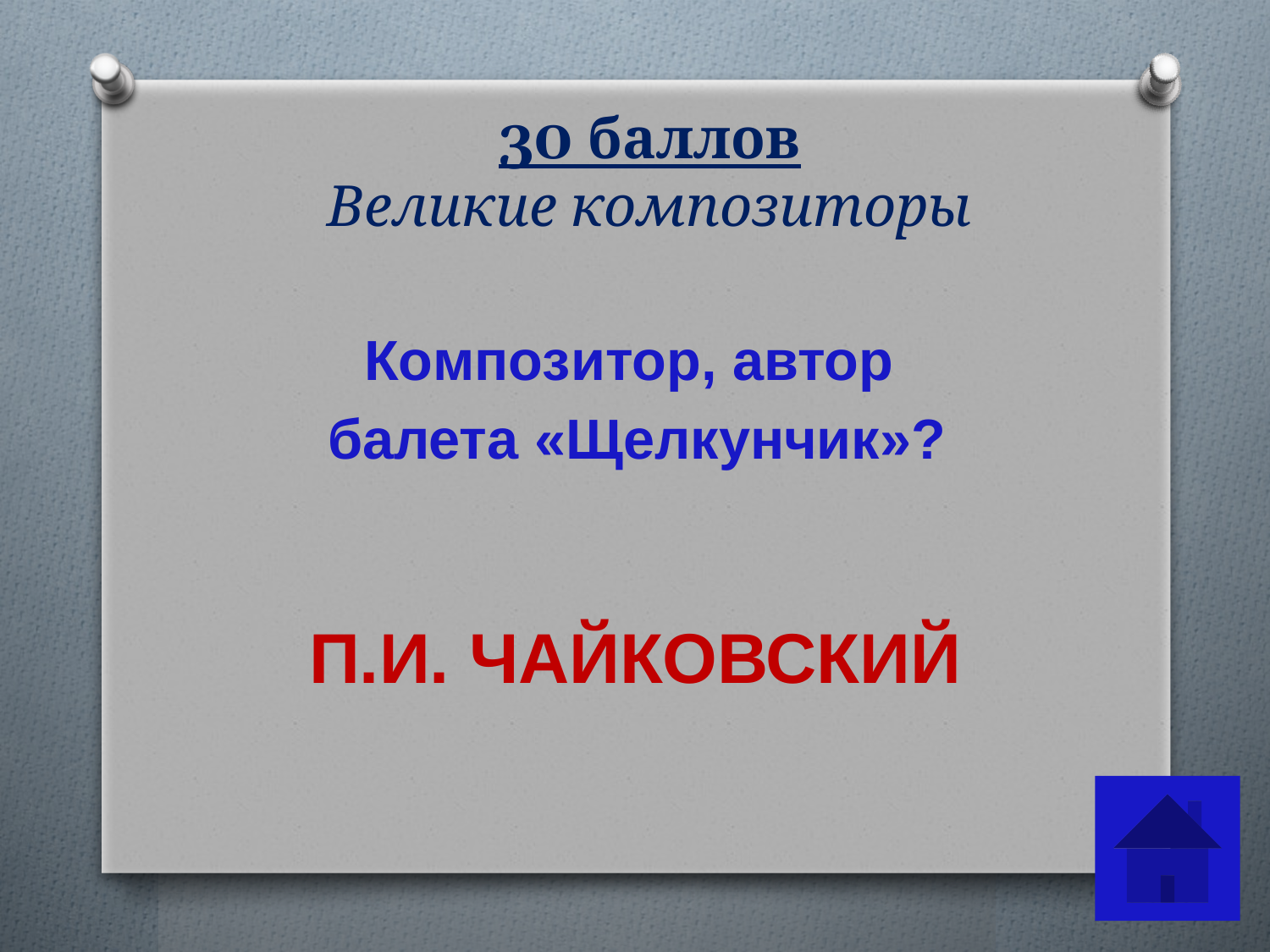

# 30 баллов Великие композиторы
Композитор, автор
балета «Щелкунчик»?
П.И. ЧАЙКОВСКИЙ